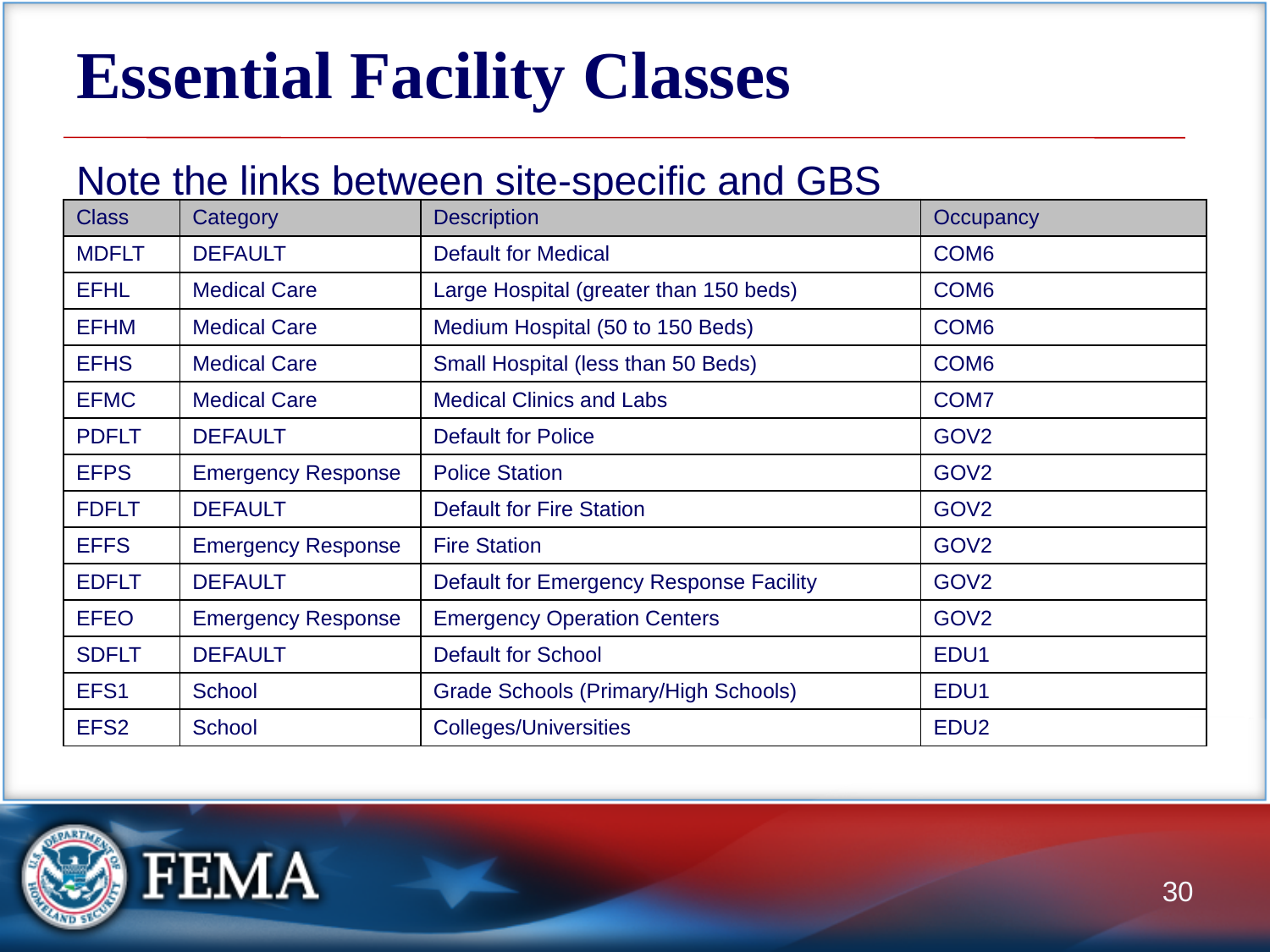

# Essential Facility Classes
Note the links between site-specific and GBS
| Class | Category | Description | Occupancy |
| --- | --- | --- | --- |
| MDFLT | DEFAULT | Default for Medical | COM6 |
| EFHL | Medical Care | Large Hospital (greater than 150 beds) | COM6 |
| EFHM | Medical Care | Medium Hospital (50 to 150 Beds) | COM6 |
| EFHS | Medical Care | Small Hospital (less than 50 Beds) | COM6 |
| EFMC | Medical Care | Medical Clinics and Labs | COM7 |
| PDFLT | DEFAULT | Default for Police | GOV2 |
| EFPS | Emergency Response | Police Station | GOV2 |
| FDFLT | DEFAULT | Default for Fire Station | GOV2 |
| EFFS | Emergency Response | Fire Station | GOV2 |
| EDFLT | DEFAULT | Default for Emergency Response Facility | GOV2 |
| EFEO | Emergency Response | Emergency Operation Centers | GOV2 |
| SDFLT | DEFAULT | Default for School | EDU1 |
| EFS1 | School | Grade Schools (Primary/High Schools) | EDU1 |
| EFS2 | School | Colleges/Universities | EDU2 |
30